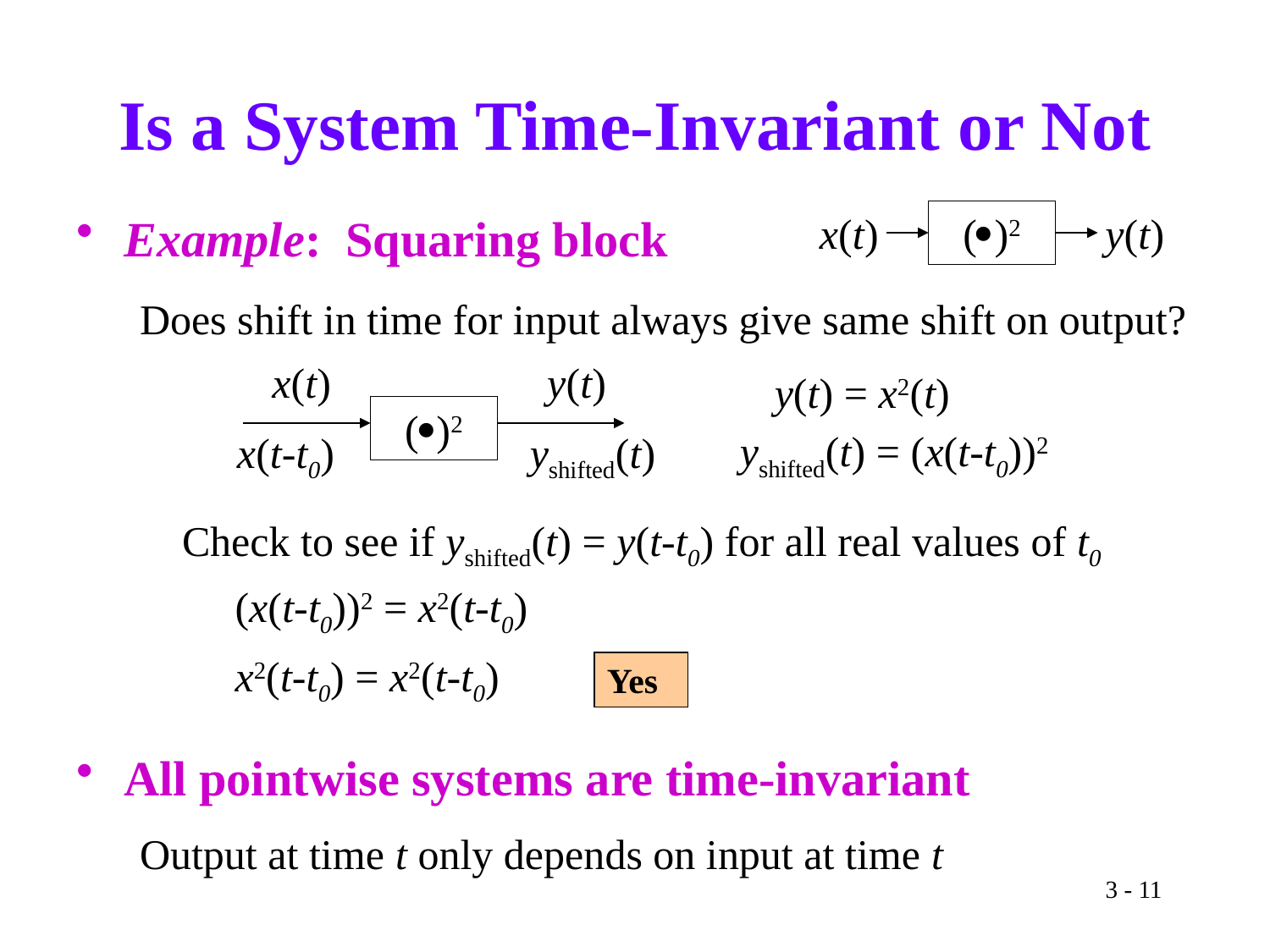

# Is a System Time-Invariant or Not
Example:  Squaring block
x(t)
(•)2
y(t)
Does shift in time for input always give same shift on output?
x(t)
y(t)
y(t) = x2(t)
(•)2
yshifted(t) = (x(t-t0))2
x(t-t0)
yshifted(t)
Check to see if yshifted(t) = y(t-t0) for all real values of t0
(x(t-t0))2 = x2(t-t0)
x2(t-t0) = x2(t-t0)
Yes
All pointwise systems are time-invariant
Output at time t only depends on input at time t
3 - 11